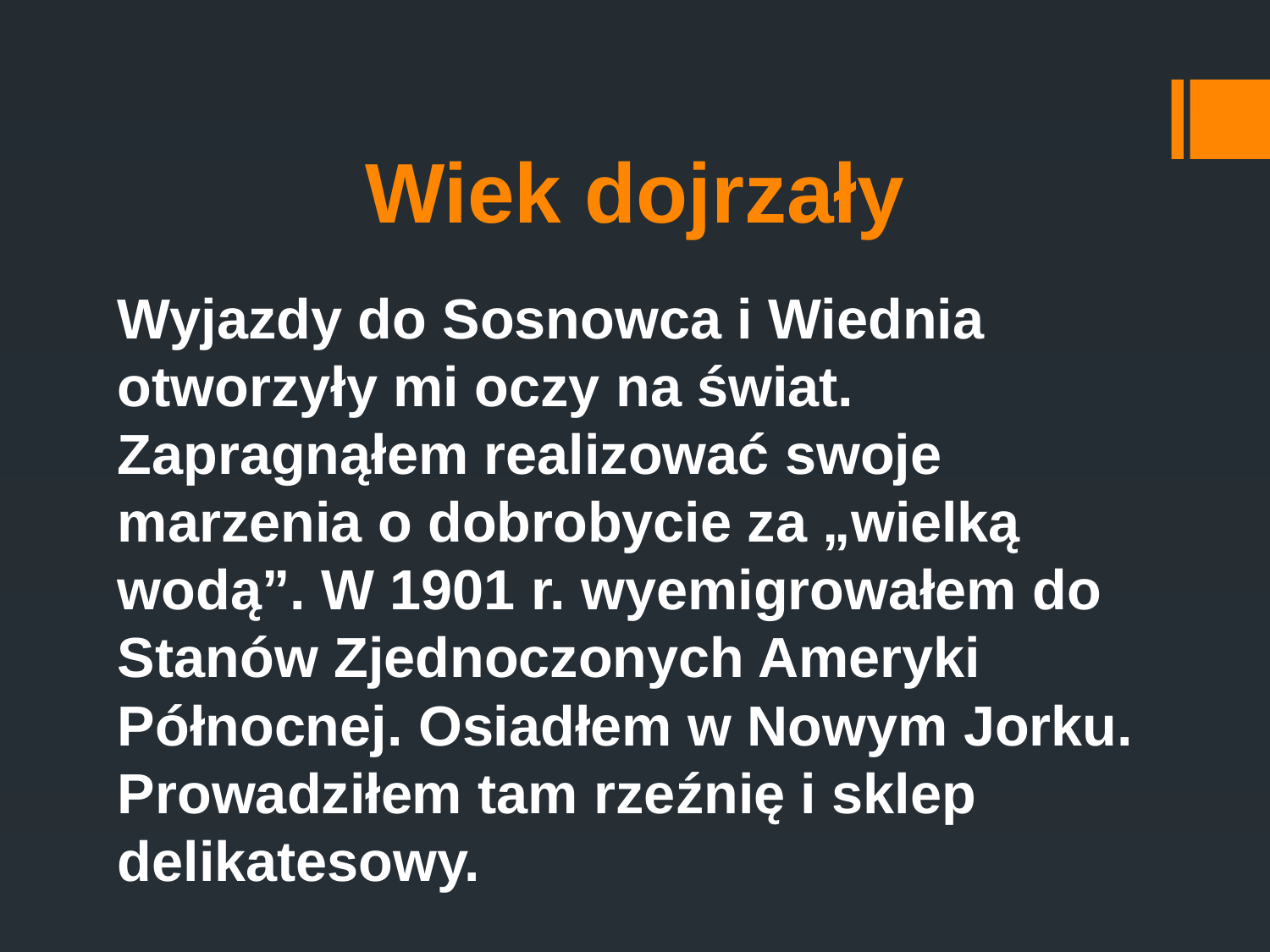

# Wiek dojrzały
Wyjazdy do Sosnowca i Wiednia otworzyły mi oczy na świat. Zapragnąłem realizować swoje marzenia o dobrobycie za „wielką wodą”. W 1901 r. wyemigrowałem do Stanów Zjednoczonych Ameryki Północnej. Osiadłem w Nowym Jorku. Prowadziłem tam rzeźnię i sklep delikatesowy.